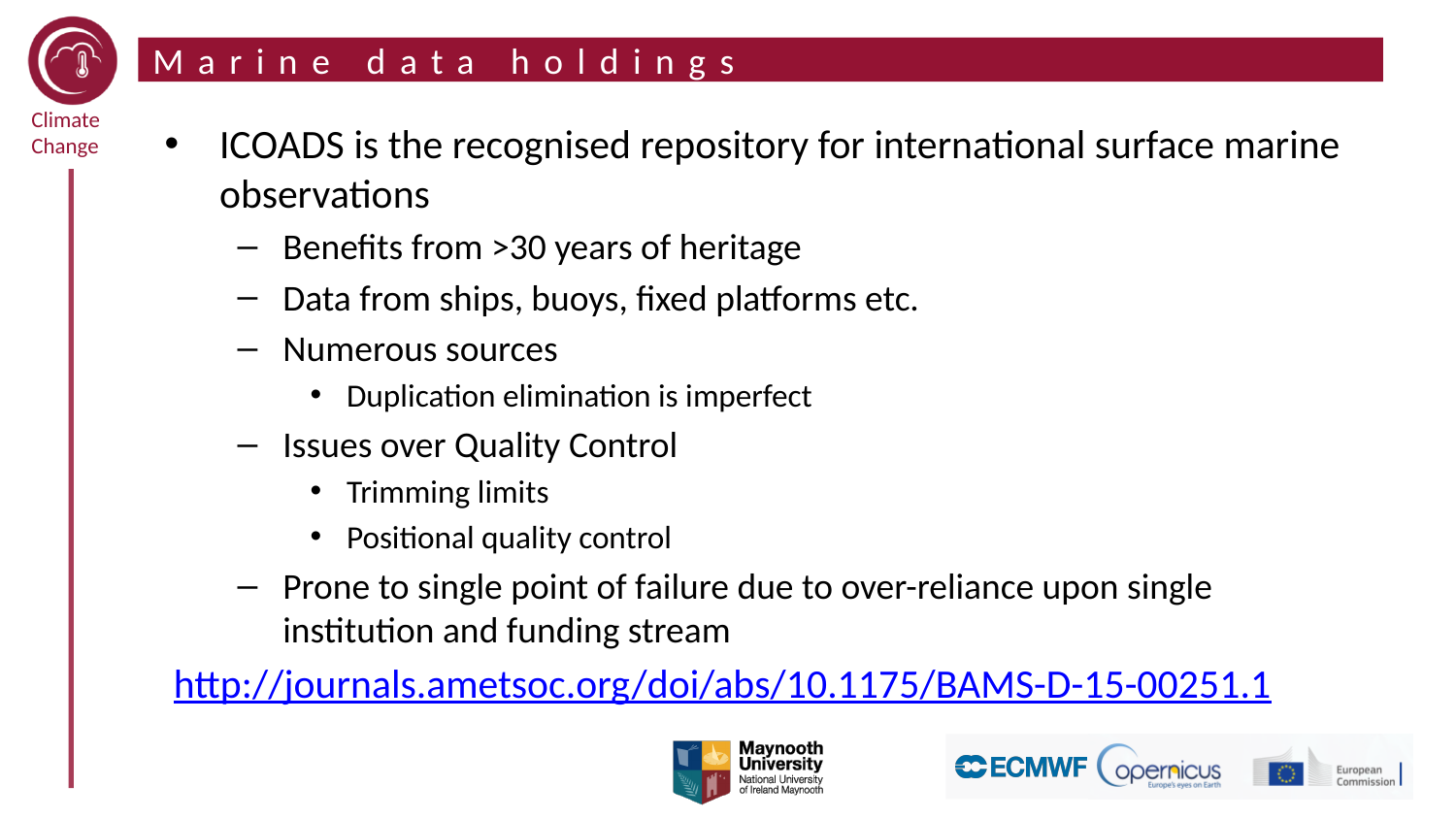

# Marine data holdings
ICOADS is the recognised repository for international surface marine observations
Benefits from >30 years of heritage
Data from ships, buoys, fixed platforms etc.
Numerous sources
Duplication elimination is imperfect
Issues over Quality Control
Trimming limits
Positional quality control
Prone to single point of failure due to over-reliance upon single institution and funding stream
http://journals.ametsoc.org/doi/abs/10.1175/BAMS-D-15-00251.1